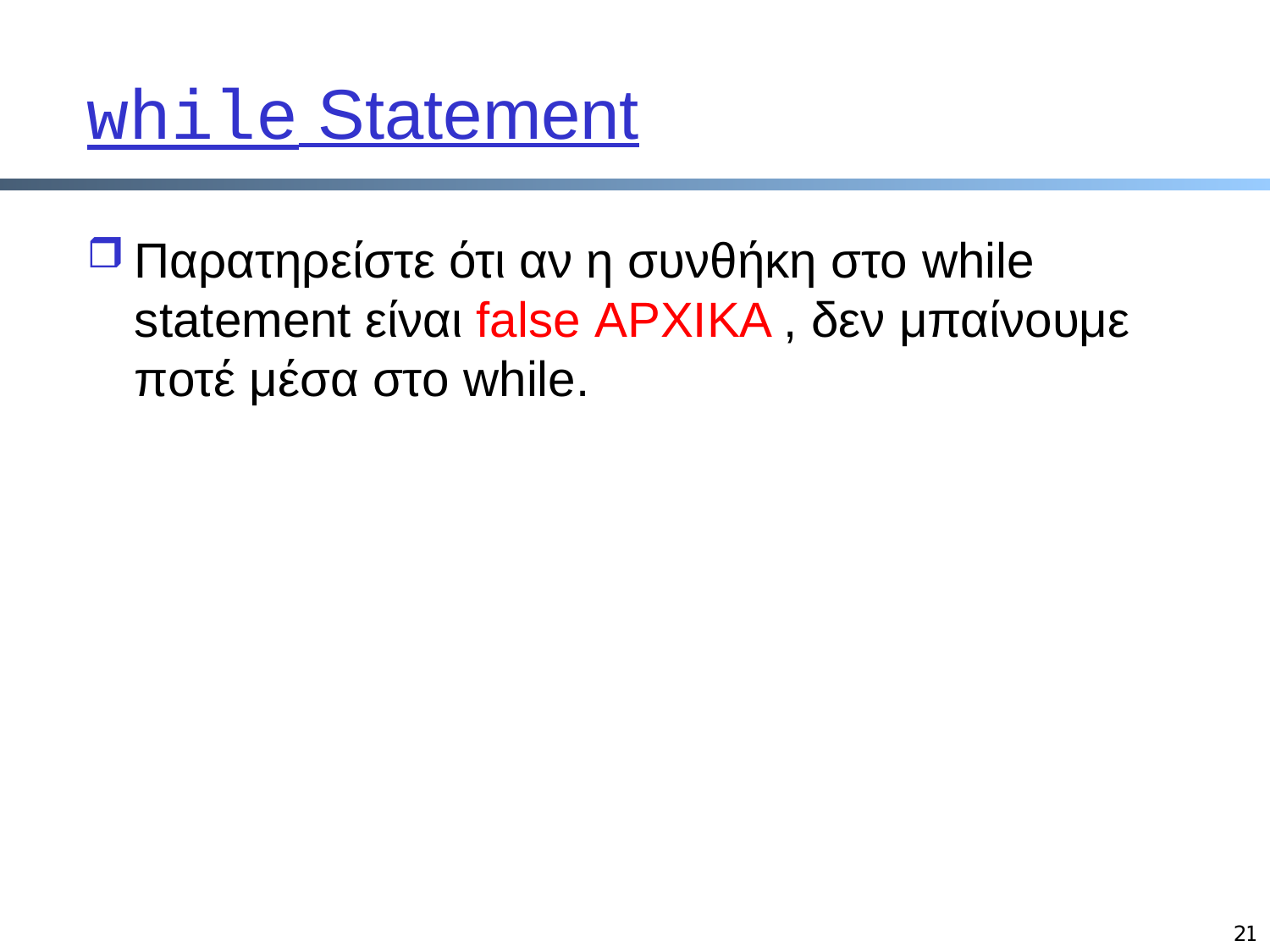

# while Statement
Παρατηρείστε ότι αν η συνθήκη στο while statement είναι false ΑΡΧΙΚΑ , δεν μπαίνουμε ποτέ μέσα στο while.
21